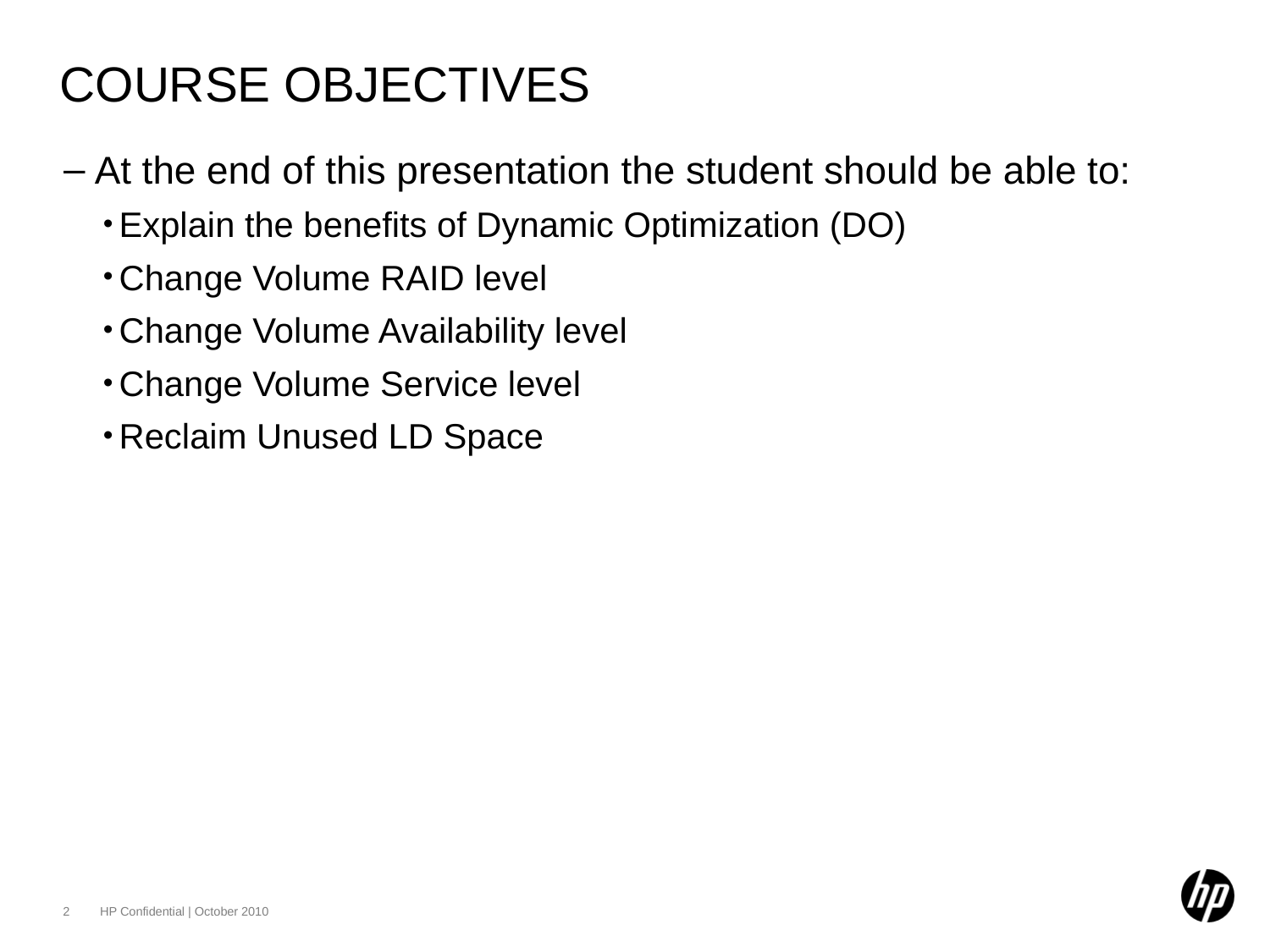

# Course Objectives
At the end of this presentation the student should be able to:
Explain the benefits of Dynamic Optimization (DO)
Change Volume RAID level
Change Volume Availability level
Change Volume Service level
Reclaim Unused LD Space